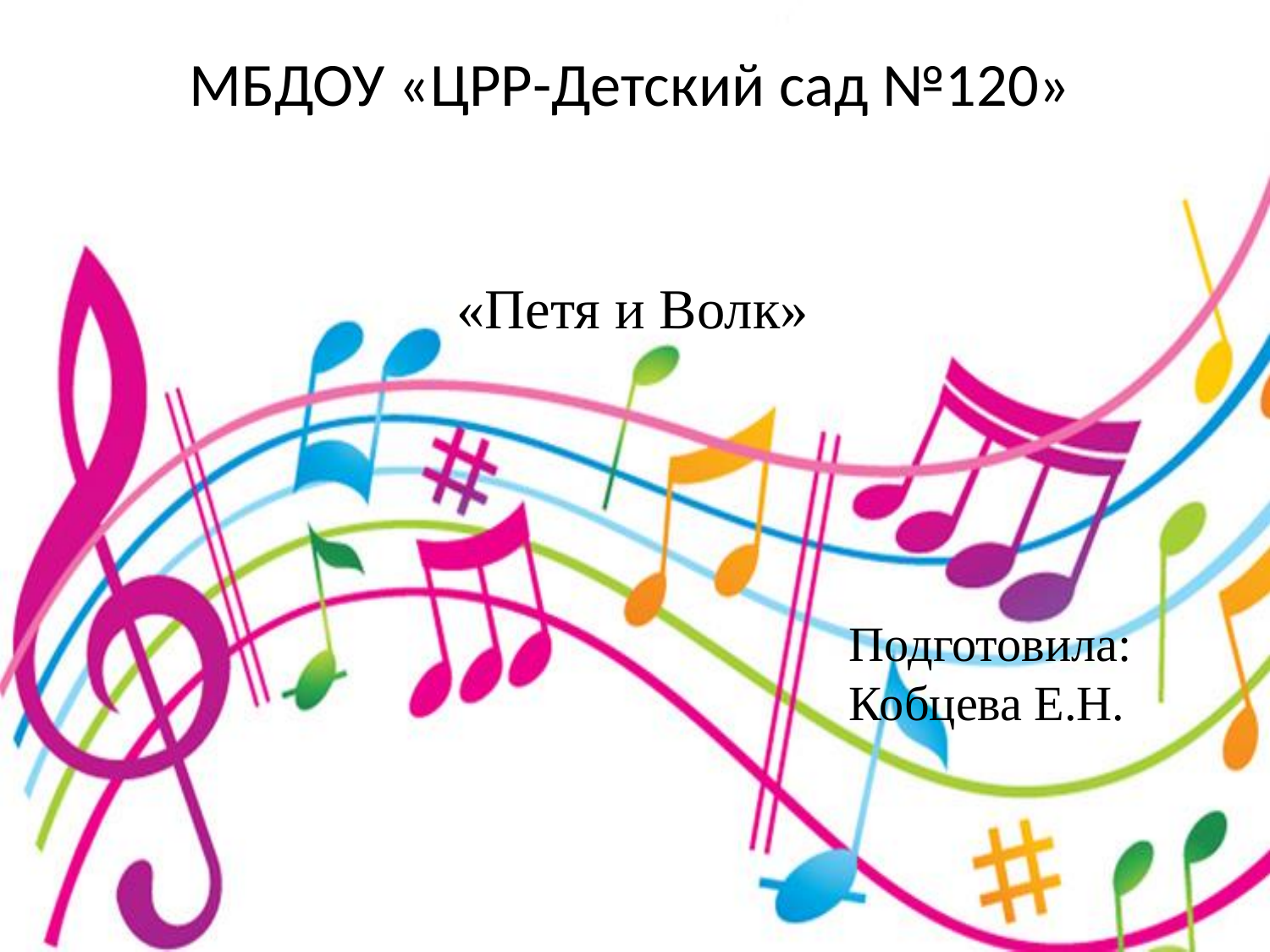

# МБДОУ «ЦРР-Детский сад №120»
«Петя и Волк»
Подготовила:
Кобцева Е.Н.